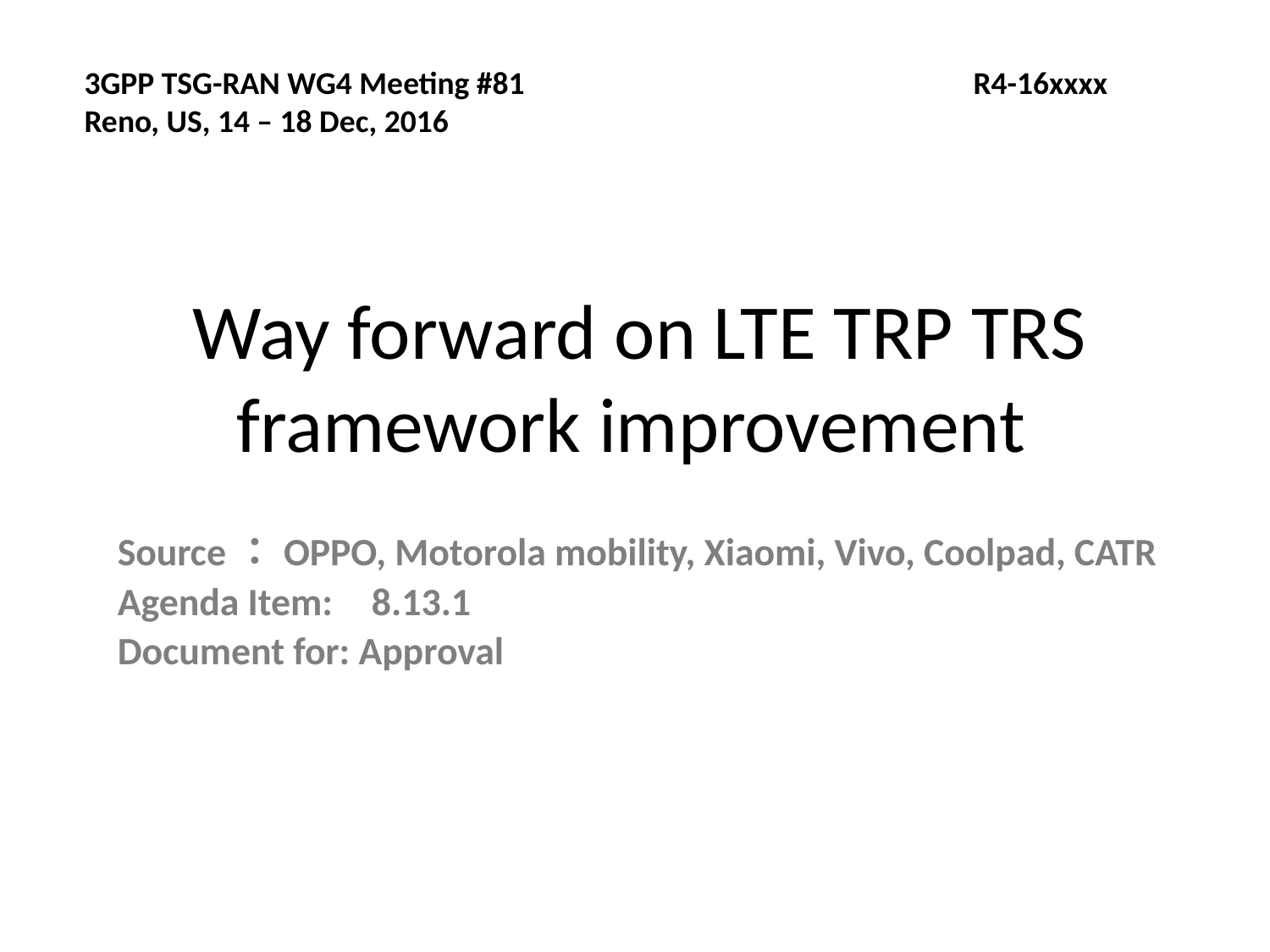

3GPP TSG-RAN WG4 Meeting #81		 		R4-16xxxx
	Reno, US, 14 – 18 Dec, 2016
# Way forward on LTE TRP TRS framework improvement
Source：OPPO, Motorola mobility, Xiaomi, Vivo, Coolpad, CATR
Agenda Item:	8.13.1
Document for: Approval